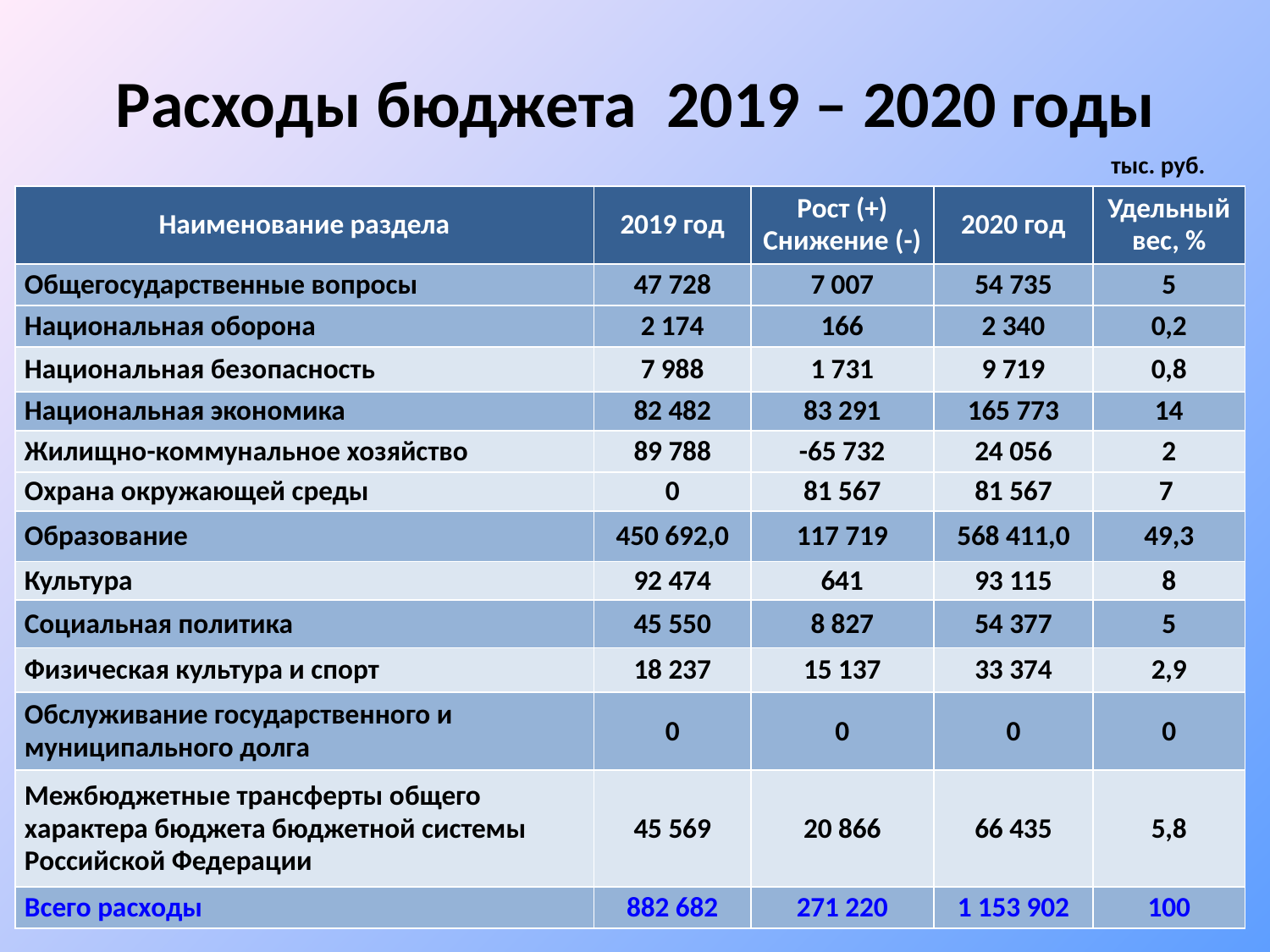

# Расходы бюджета  2019 – 2020 годы
тыс. руб.
| Наименование раздела | 2019 год | Рост (+) Снижение (-) | 2020 год | Удельный вес, % |
| --- | --- | --- | --- | --- |
| Общегосударственные вопросы | 47 728 | 7 007 | 54 735 | 5 |
| Национальная оборона | 2 174 | 166 | 2 340 | 0,2 |
| Национальная безопасность | 7 988 | 1 731 | 9 719 | 0,8 |
| Национальная экономика | 82 482 | 83 291 | 165 773 | 14 |
| Жилищно-коммунальное хозяйство | 89 788 | -65 732 | 24 056 | 2 |
| Охрана окружающей среды | 0 | 81 567 | 81 567 | 7 |
| Образование | 450 692,0 | 117 719 | 568 411,0 | 49,3 |
| Культура | 92 474 | 641 | 93 115 | 8 |
| Социальная политика | 45 550 | 8 827 | 54 377 | 5 |
| Физическая культура и спорт | 18 237 | 15 137 | 33 374 | 2,9 |
| Обслуживание государственного и муниципального долга | 0 | 0 | 0 | 0 |
| Межбюджетные трансферты общего характера бюджета бюджетной системы Российской Федерации | 45 569 | 20 866 | 66 435 | 5,8 |
| Всего расходы | 882 682 | 271 220 | 1 153 902 | 100 |
58